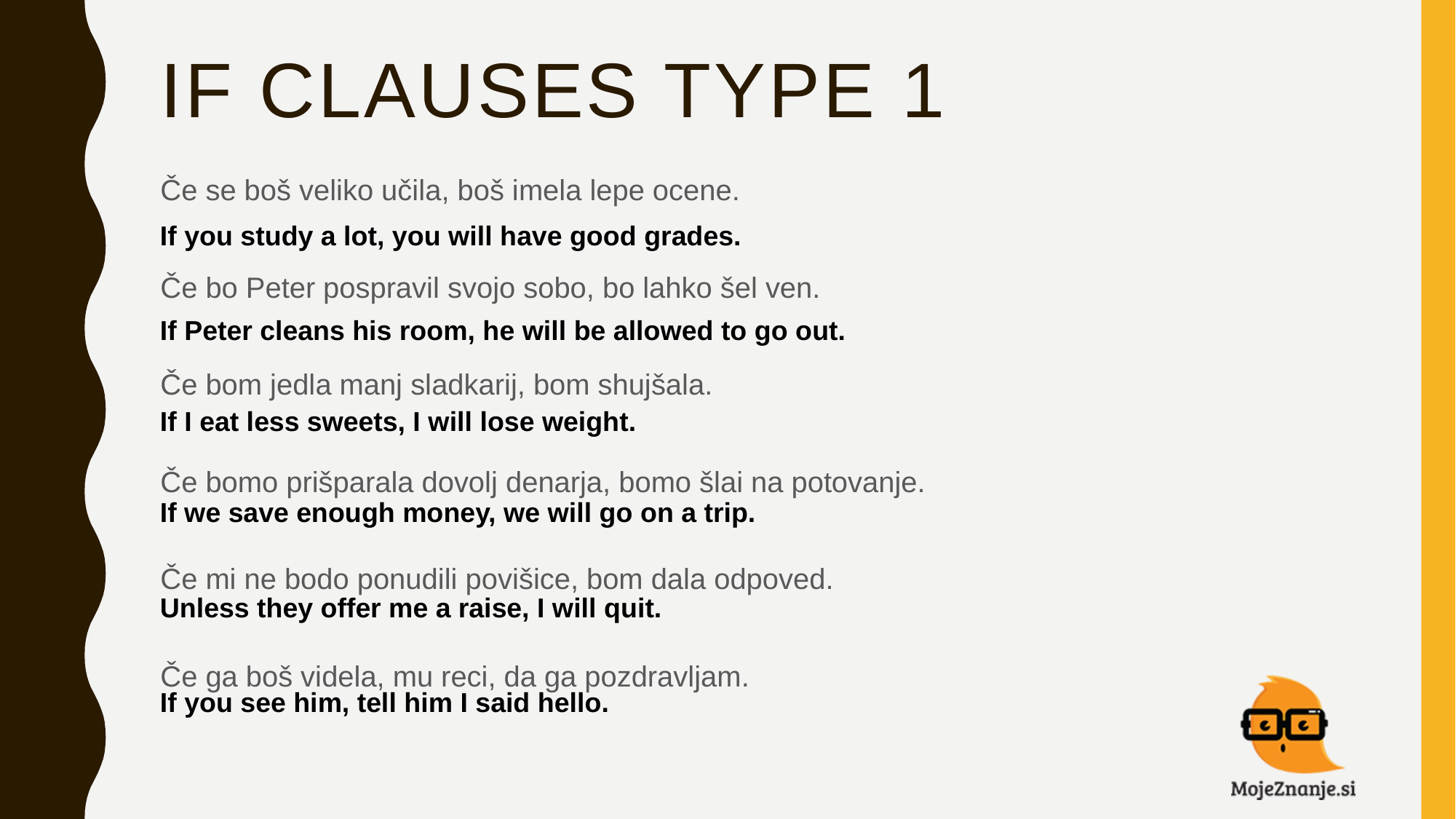

# IF CLAUSES TYPE 1
Če se boš veliko učila, boš imela lepe ocene.

Če bo Peter pospravil svojo sobo, bo lahko šel ven.

Če bom jedla manj sladkarij, bom shujšala.

Če bomo prišparala dovolj denarja, bomo šlai na potovanje.

Če mi ne bodo ponudili povišice, bom dala odpoved.

Če ga boš videla, mu reci, da ga pozdravljam.
If you study a lot, you will have good grades.
If Peter cleans his room, he will be allowed to go out.
If I eat less sweets, I will lose weight.
If we save enough money, we will go on a trip.
Unless they offer me a raise, I will quit.
If you see him, tell him I said hello.